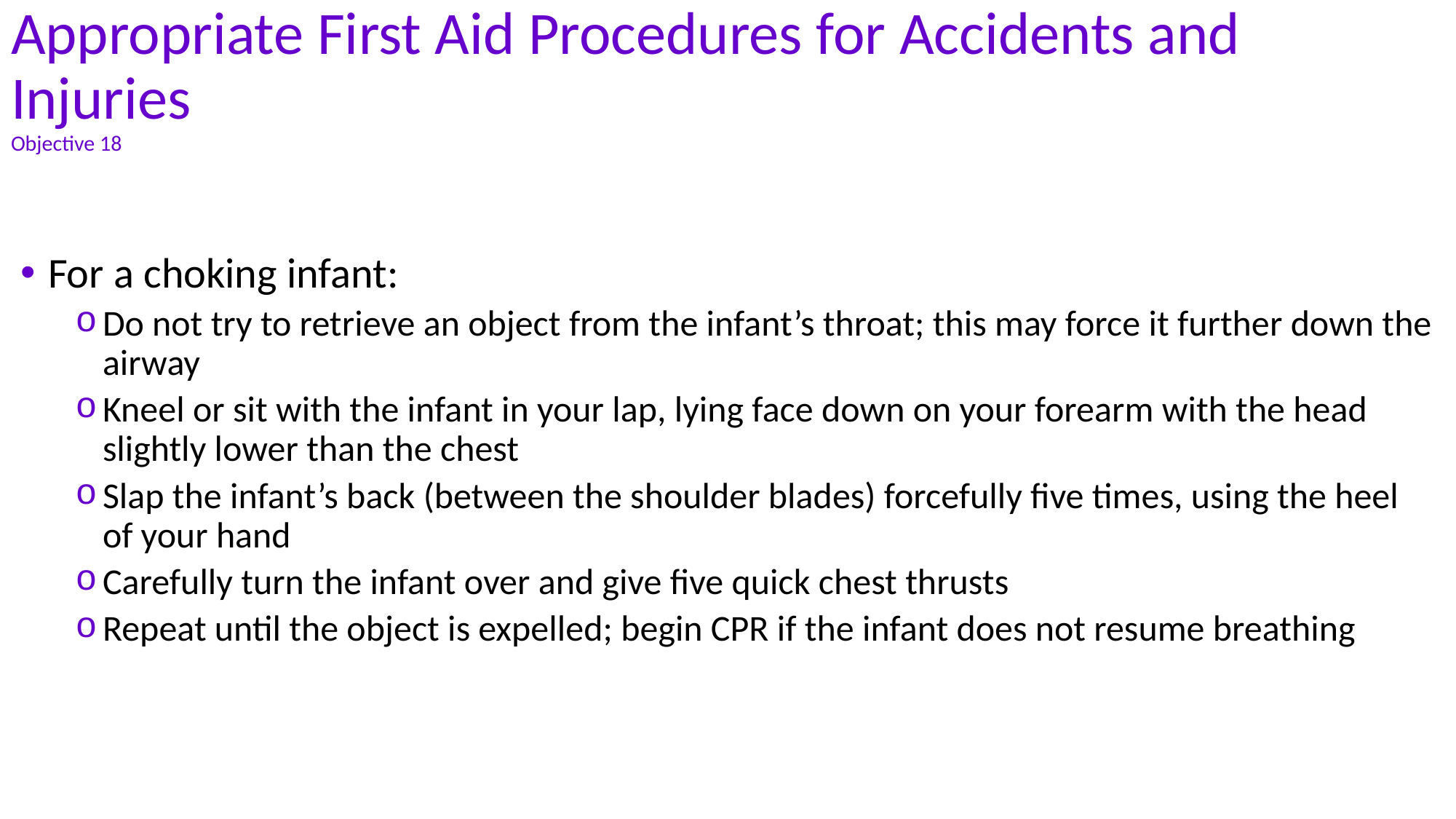

# Appropriate First Aid Procedures for Accidents and Injuries Objective 18
For a choking infant:
Do not try to retrieve an object from the infant’s throat; this may force it further down the airway
Kneel or sit with the infant in your lap, lying face down on your forearm with the head slightly lower than the chest
Slap the infant’s back (between the shoulder blades) forcefully five times, using the heel of your hand
Carefully turn the infant over and give five quick chest thrusts
Repeat until the object is expelled; begin CPR if the infant does not resume breathing